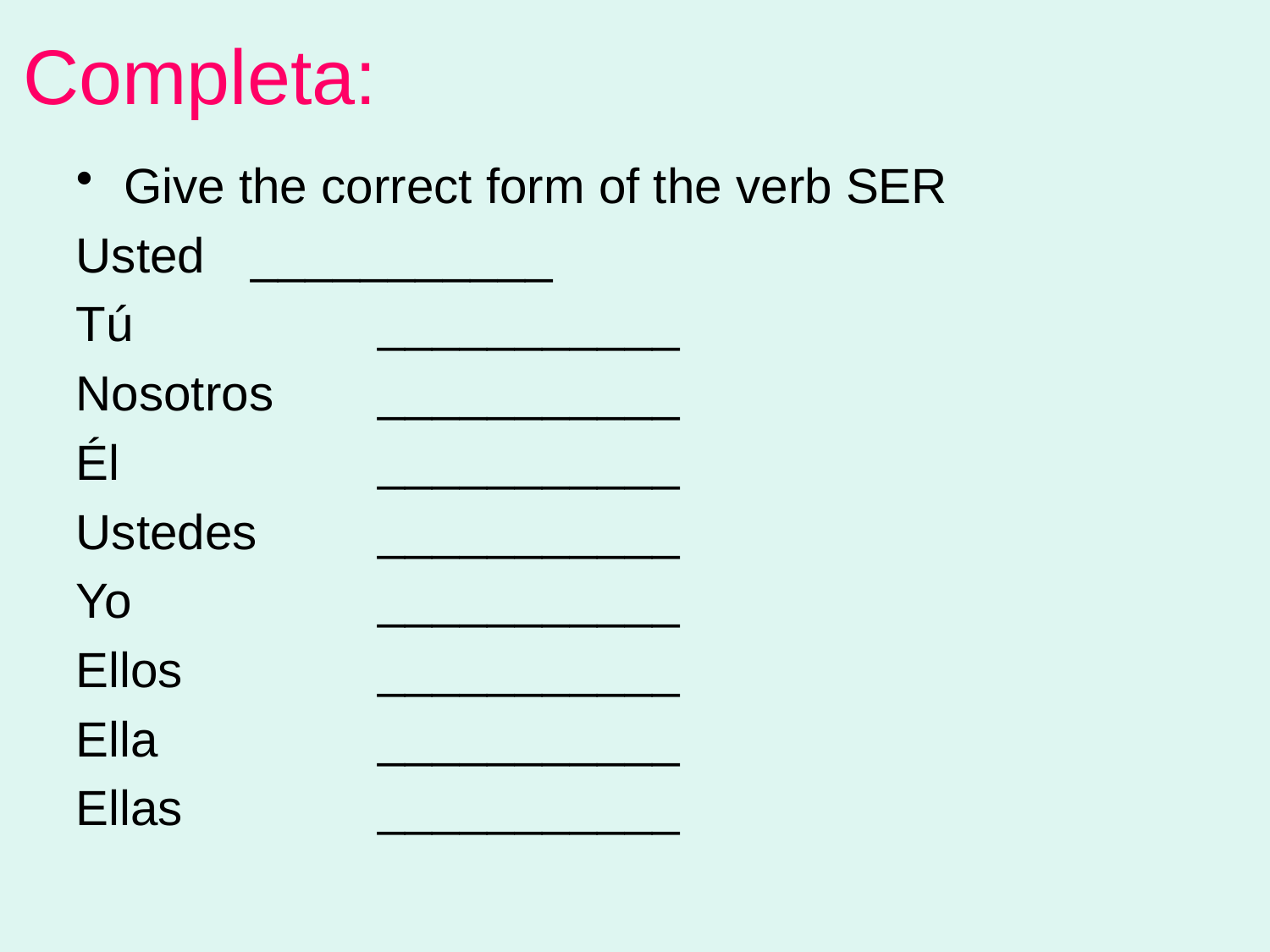

Completa:
Give the correct form of the verb SER
Usted	___________
Tú		___________
Nosotros	___________
Él			___________
Ustedes	___________
Yo		___________
Ellos		___________
Ella		___________
Ellas		___________